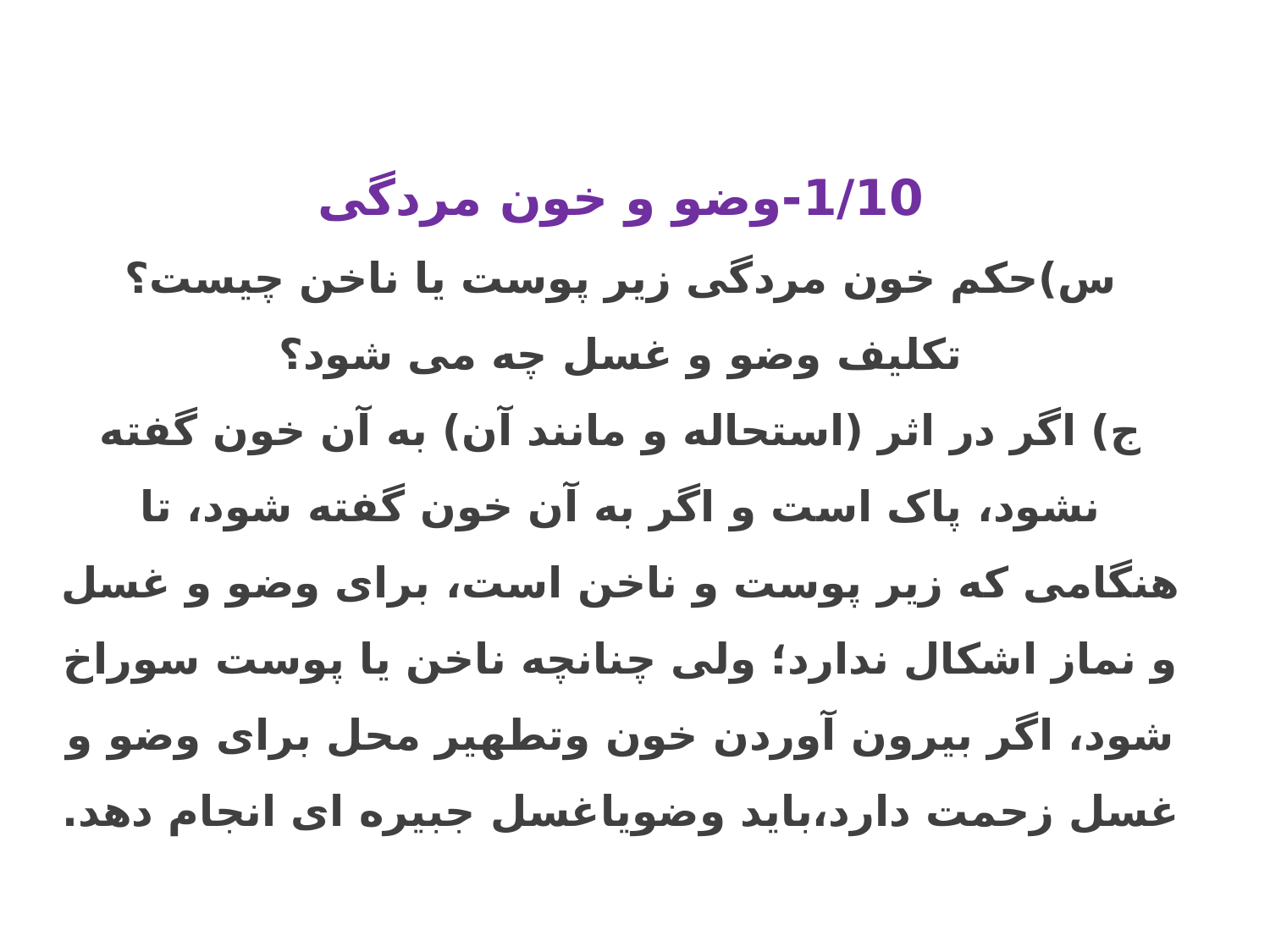

1/10-وضو و خون مردگی
س)حکم خون مردگی زیر پوست یا ناخن چیست؟ تکلیف وضو و غسل چه می شود؟
ج) اگر در اثر (استحاله و مانند آن) به آن خون گفته نشود، پاک است و اگر به آن خون گفته شود، تا هنگامی که زیر پوست و ناخن است، برای وضو و غسل و نماز اشکال ندارد؛ ولی چنانچه ناخن یا پوست سوراخ شود، اگر بیرون آوردن خون وتطهیر محل برای وضو و غسل زحمت دارد،باید وضویاغسل جبیره ای انجام دهد.